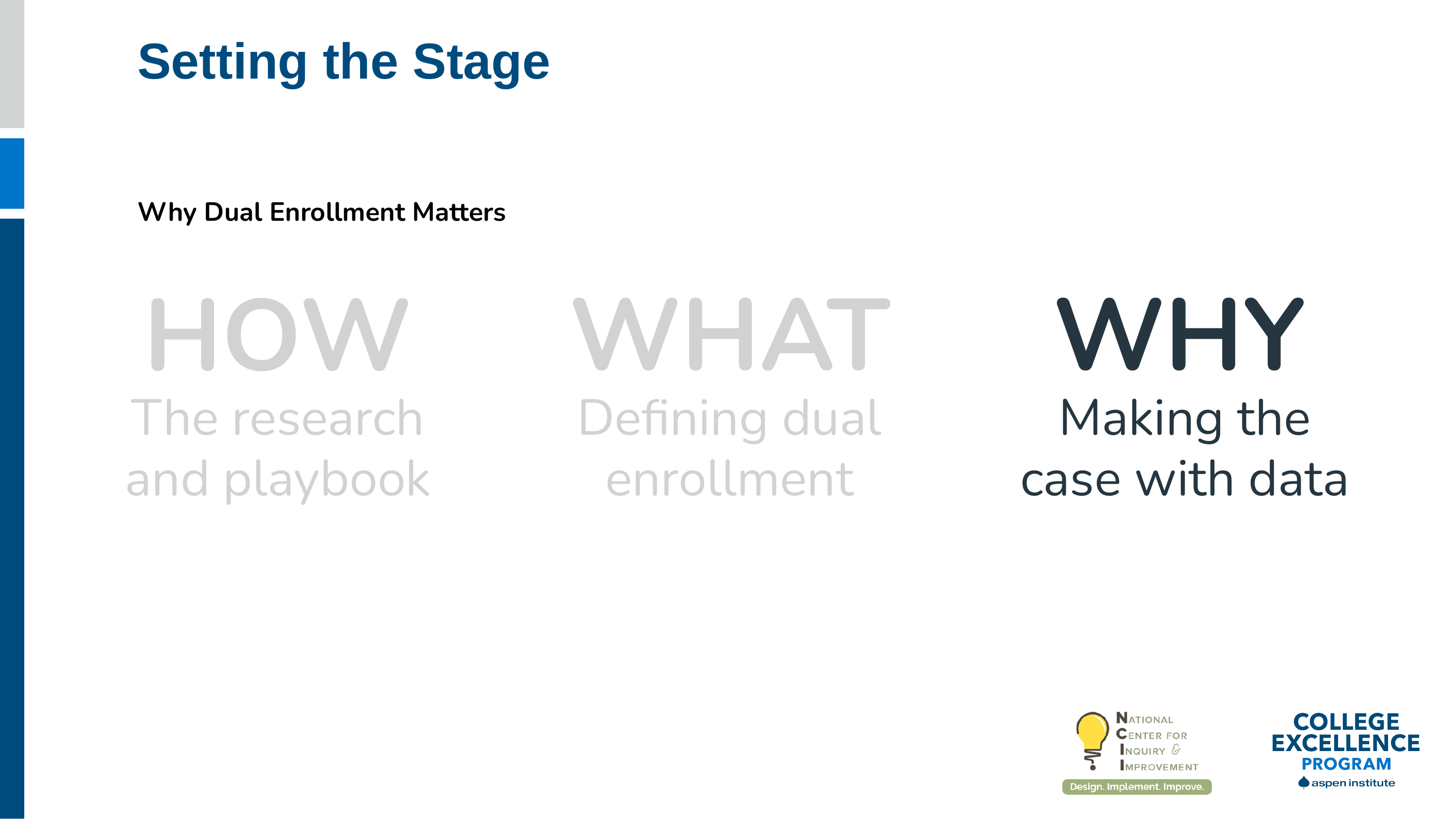

Setting the Stage

Why Dual Enrollment Matters
WHAT
Defining dual enrollment
WHY
Making the case with data
HOW
The research and playbook